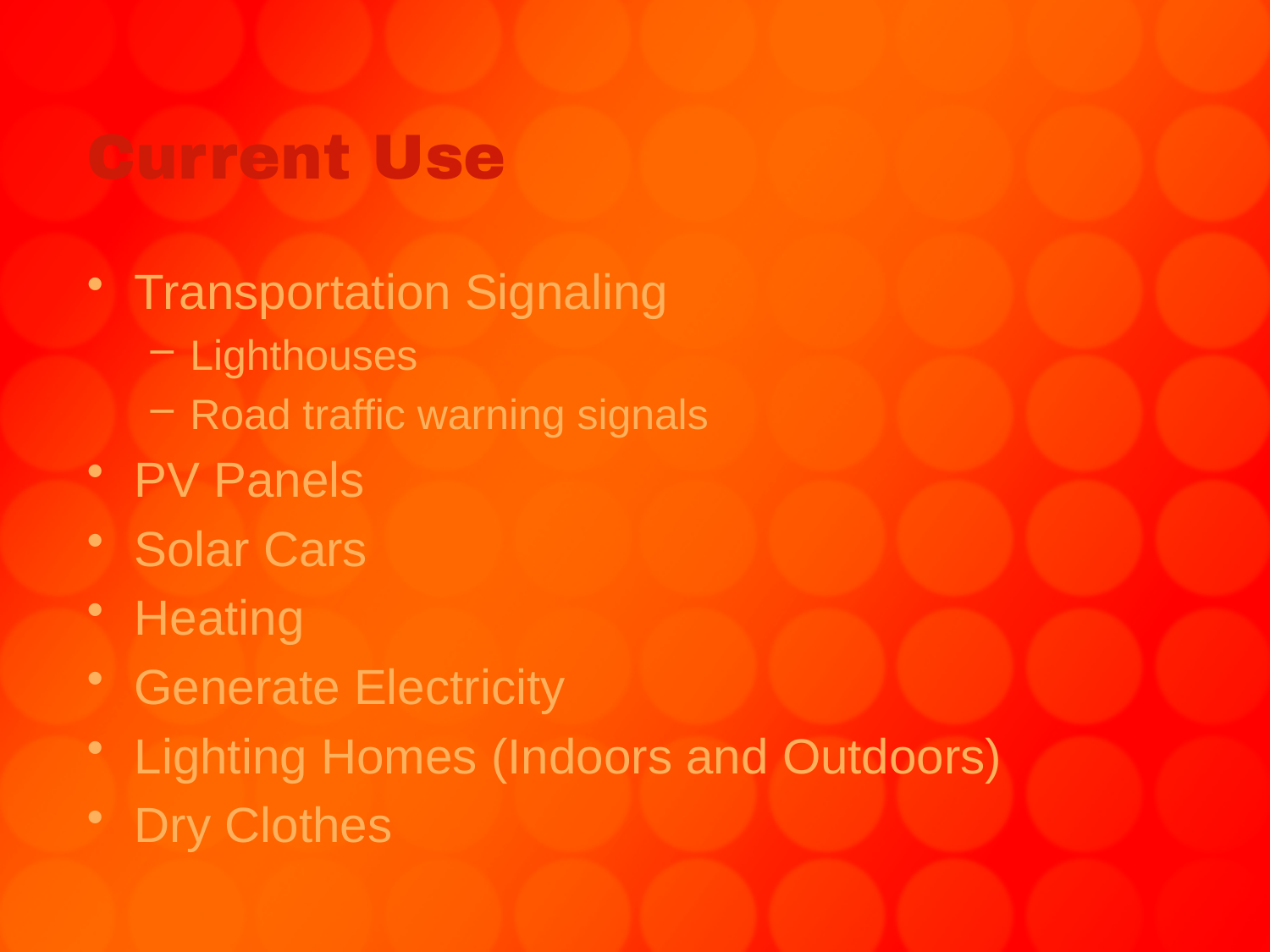

# Current Use
Transportation Signaling
Lighthouses
Road traffic warning signals
PV Panels
Solar Cars
Heating
Generate Electricity
Lighting Homes (Indoors and Outdoors)
Dry Clothes